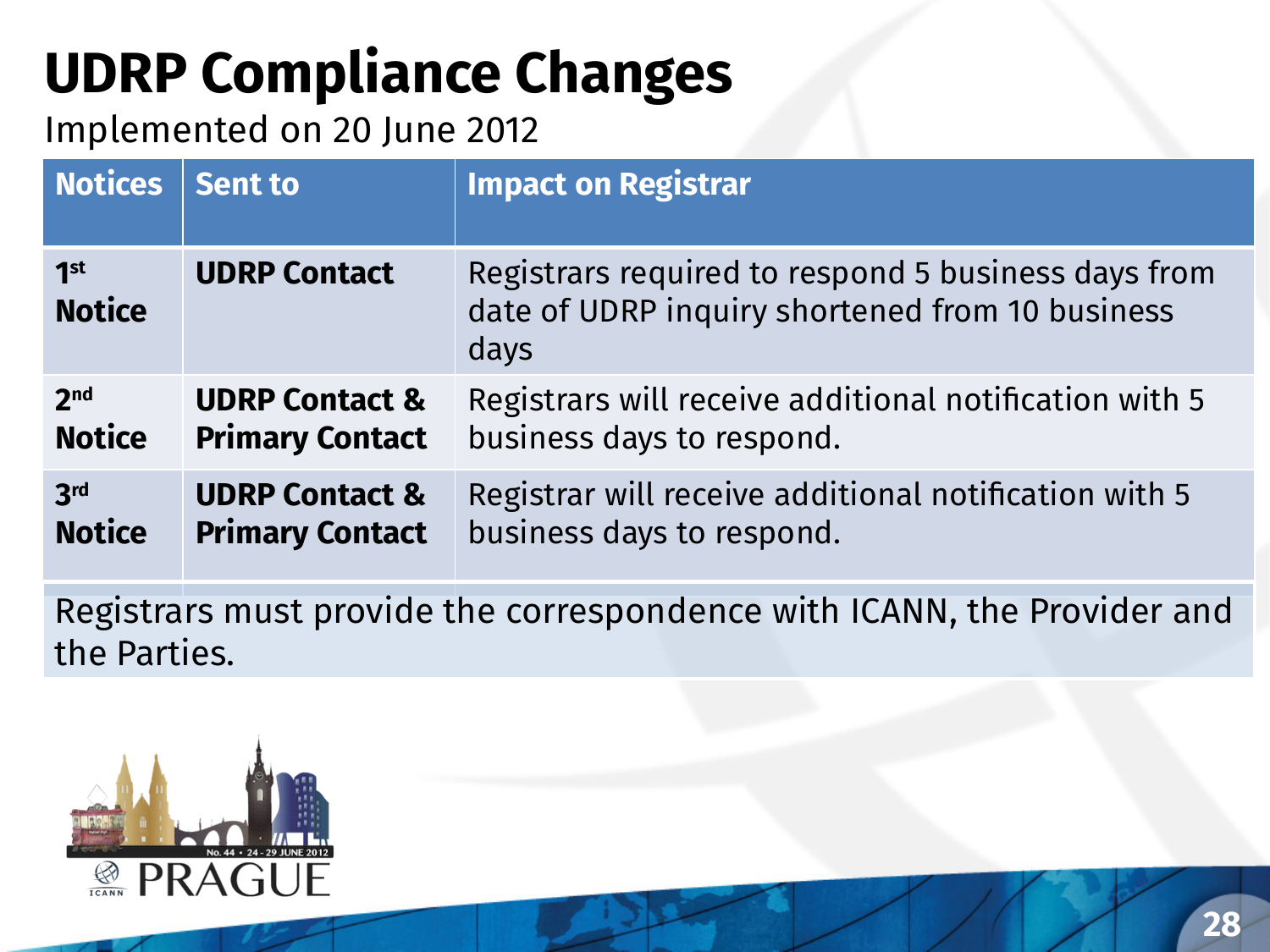

# UDRP Compliance Changes Implemented on 20 June 2012
| Notices | Sent to | Impact on Registrar |
| --- | --- | --- |
| 1st Notice | UDRP Contact | Registrars required to respond 5 business days from date of UDRP inquiry shortened from 10 business days |
| 2nd Notice | UDRP Contact & Primary Contact | Registrars will receive additional notification with 5 business days to respond. |
| 3rd Notice | UDRP Contact & Primary Contact | Registrar will receive additional notification with 5 business days to respond. |
Registrars must provide the correspondence with ICANN, the Provider and the Parties.
28